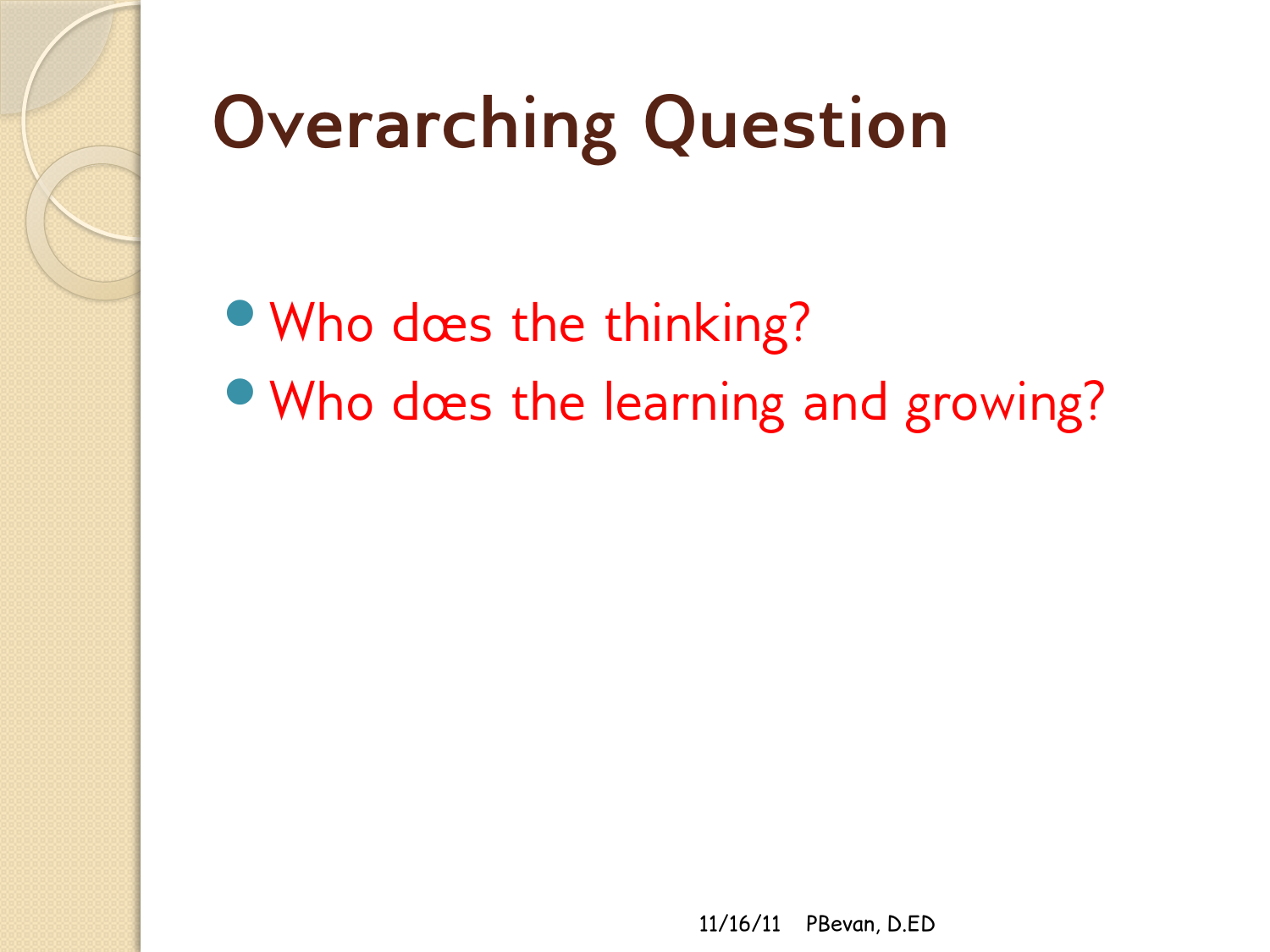

# Overarching Question

Who does the thinking?
Who does the learning and growing?
11/16/11
PBevan, D.ED